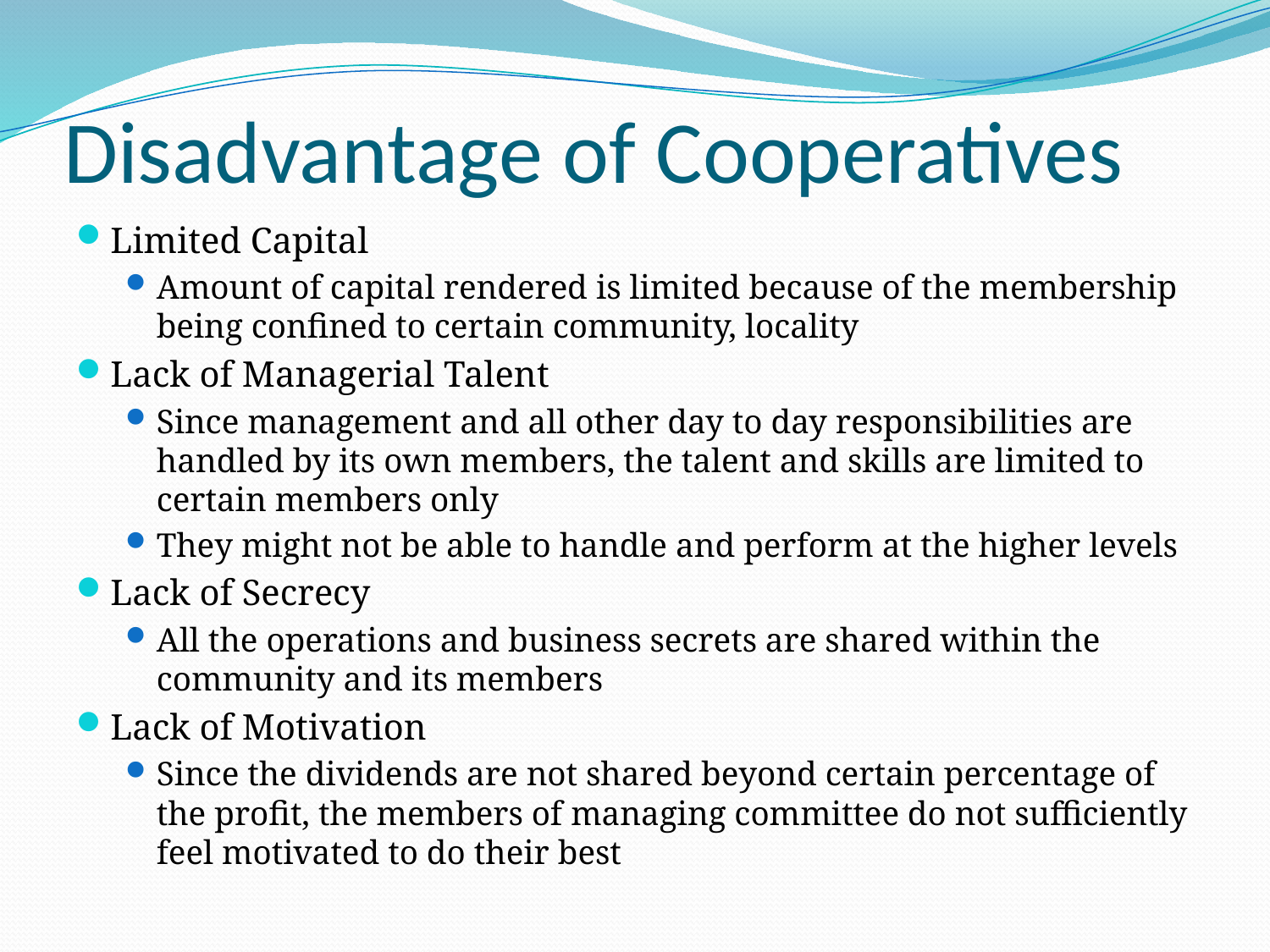

# Disadvantage of Cooperatives
Limited Capital
Amount of capital rendered is limited because of the membership being confined to certain community, locality
Lack of Managerial Talent
Since management and all other day to day responsibilities are handled by its own members, the talent and skills are limited to certain members only
They might not be able to handle and perform at the higher levels
Lack of Secrecy
All the operations and business secrets are shared within the community and its members
Lack of Motivation
Since the dividends are not shared beyond certain percentage of the profit, the members of managing committee do not sufficiently feel motivated to do their best